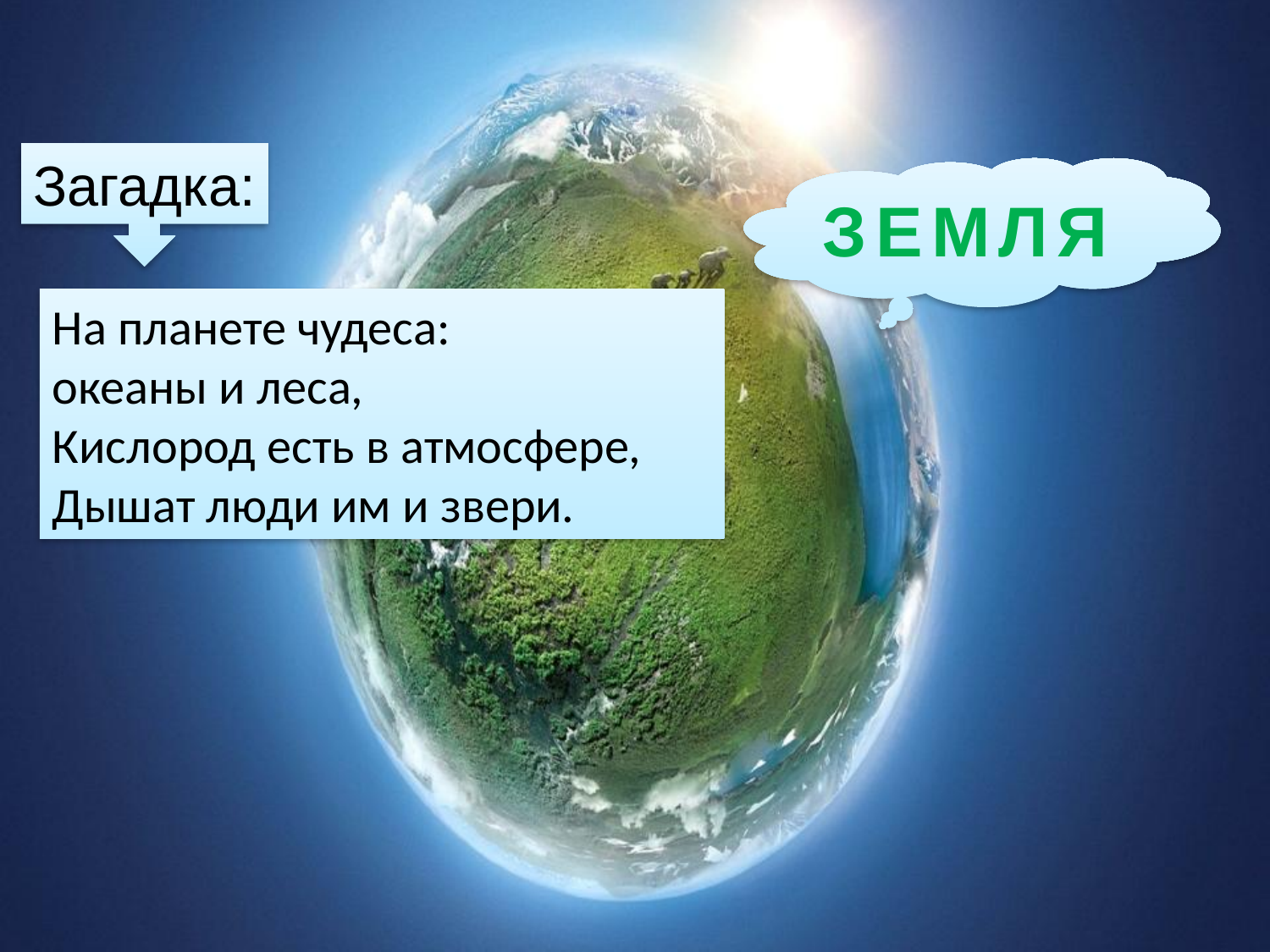

Загадка:
ЗЕМЛЯ
На планете чудеса:
океаны и леса,
Кислород есть в атмосфере,
Дышат люди им и звери.